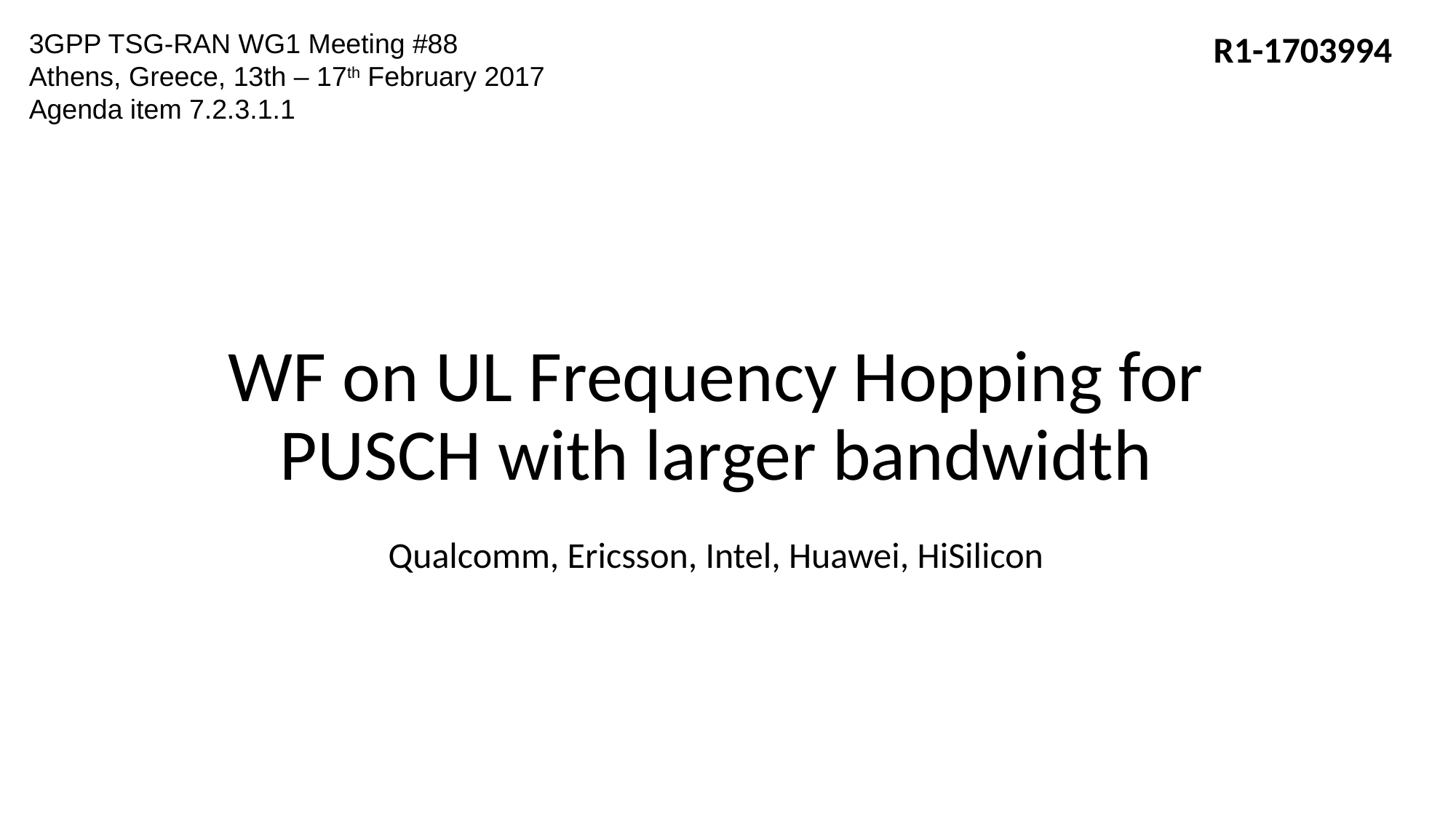

3GPP TSG-RAN WG1 Meeting #88
Athens, Greece, 13th – 17th February 2017
Agenda item 7.2.3.1.1
R1-1703994
# WF on UL Frequency Hopping for PUSCH with larger bandwidth
Qualcomm, Ericsson, Intel, Huawei, HiSilicon